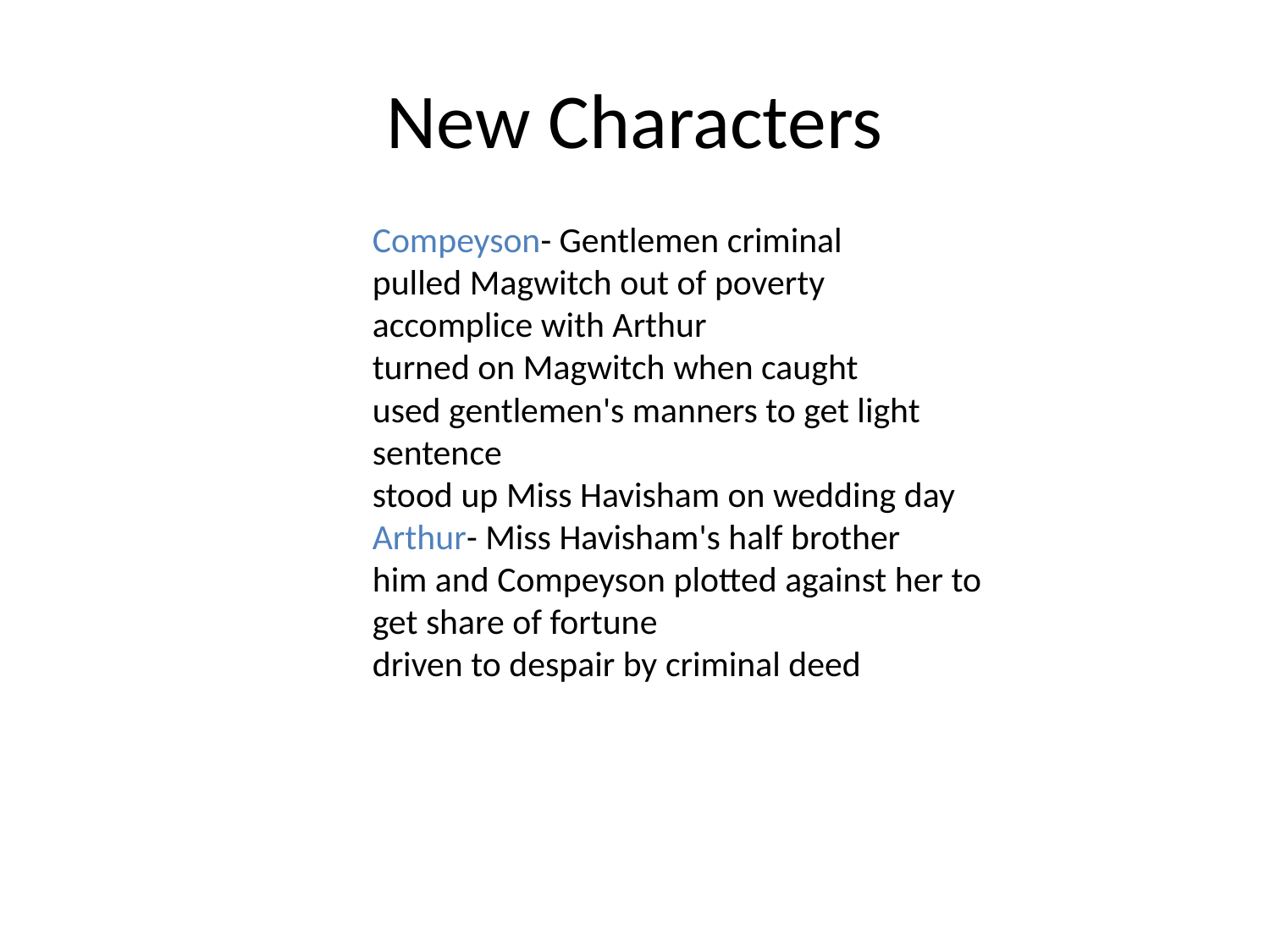

# New Characters
Compeyson- Gentlemen criminal
pulled Magwitch out of poverty
accomplice with Arthur
turned on Magwitch when caught
used gentlemen's manners to get light sentence
stood up Miss Havisham on wedding day
Arthur- Miss Havisham's half brother
him and Compeyson plotted against her to get share of fortune
driven to despair by criminal deed